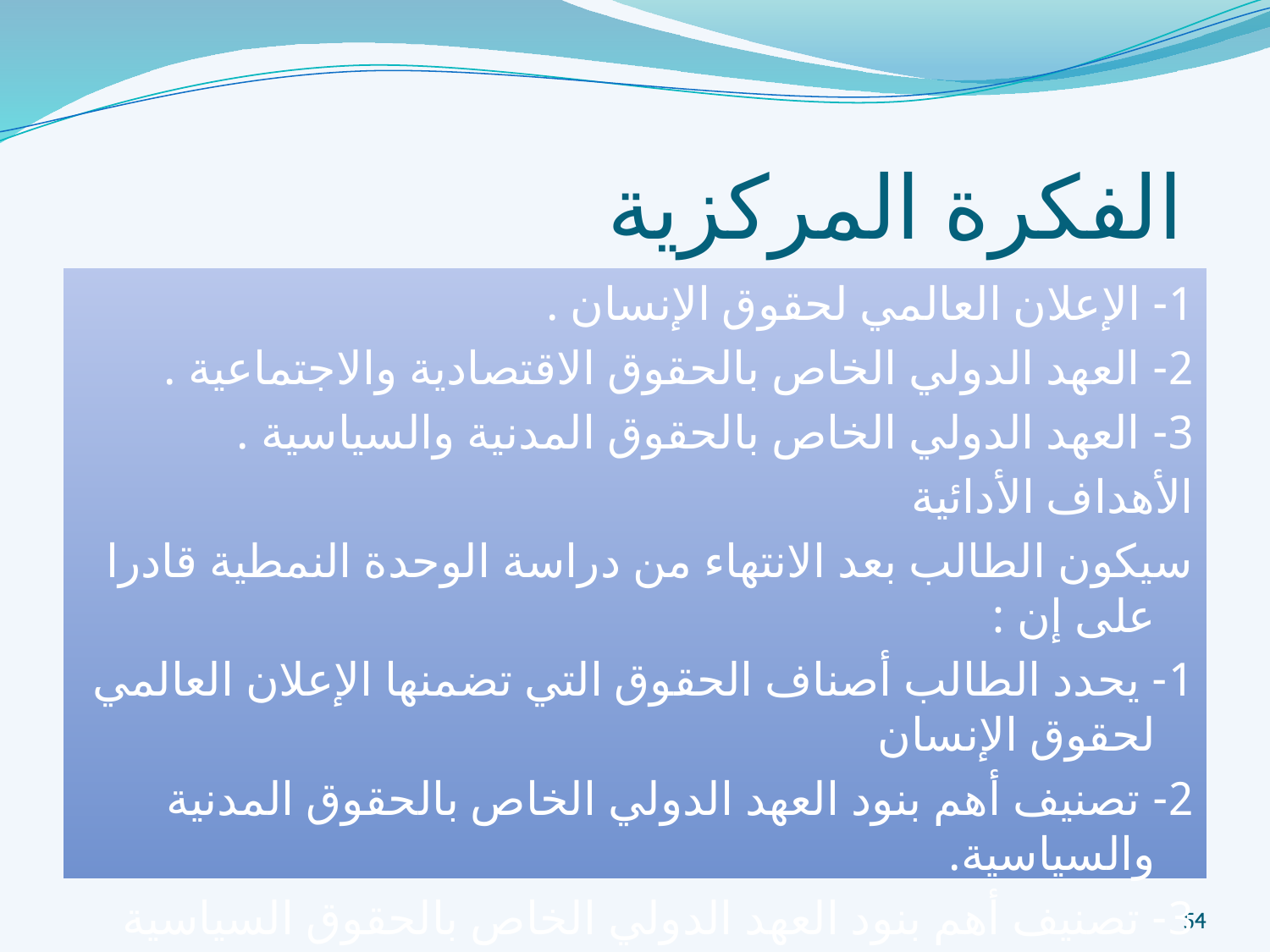

# الفكرة المركزية
1- الإعلان العالمي لحقوق الإنسان .
2- العهد الدولي الخاص بالحقوق الاقتصادية والاجتماعية .
3- العهد الدولي الخاص بالحقوق المدنية والسياسية .
الأهداف الأدائية
سيكون الطالب بعد الانتهاء من دراسة الوحدة النمطية قادرا على إن :
1- يحدد الطالب أصناف الحقوق التي تضمنها الإعلان العالمي لحقوق الإنسان
2- تصنيف أهم بنود العهد الدولي الخاص بالحقوق المدنية والسياسية.
3- تصنيف أهم بنود العهد الدولي الخاص بالحقوق السياسية والمدنية .

54